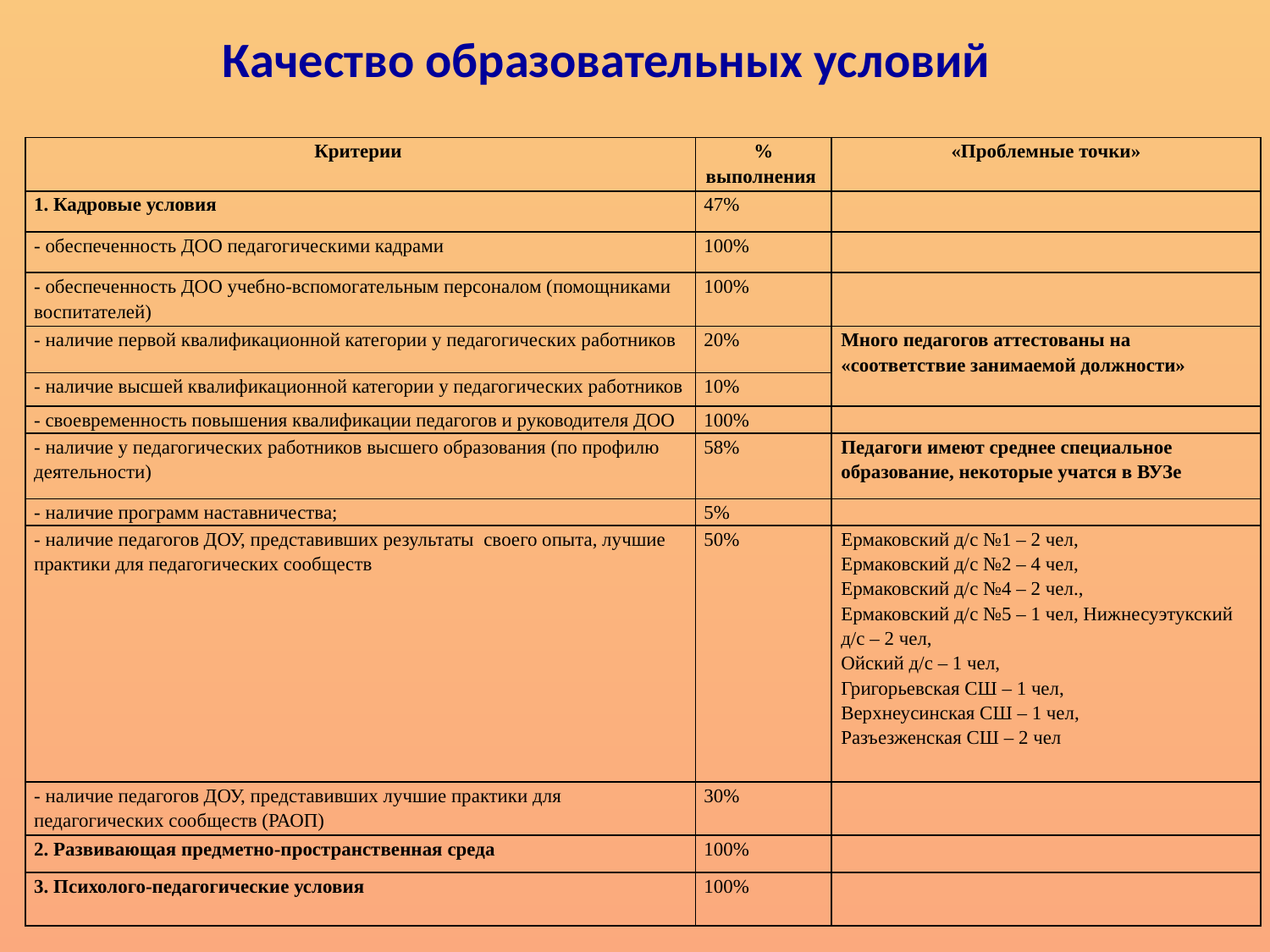

Качество образовательных условий

| Критерии | % выполнения | «Проблемные точки» |
| --- | --- | --- |
| 1. Кадровые условия | 47% |  |
| - обеспеченность ДОО педагогическими кадрами | 100% |  |
| - обеспеченность ДОО учебно-вспомогательным персоналом (помощниками воспитателей) | 100% |  |
| - наличие первой квалификационной категории у педагогических работников | 20% | Много педагогов аттестованы на «соответствие занимаемой должности» |
| - наличие высшей квалификационной категории у педагогических работников | 10% |  |
| - своевременность повышения квалификации педагогов и руководителя ДОО | 100% |  |
| - наличие у педагогических работников высшего образования (по профилю деятельности) | 58% | Педагоги имеют среднее специальное образование, некоторые учатся в ВУЗе |
| - наличие программ наставничества; | 5% |  |
| - наличие педагогов ДОУ, представивших результаты своего опыта, лучшие практики для педагогических сообществ | 50% | Ермаковский д/с №1 – 2 чел, Ермаковский д/с №2 – 4 чел, Ермаковский д/с №4 – 2 чел., Ермаковский д/с №5 – 1 чел, Нижнесуэтукский д/с – 2 чел, Ойский д/с – 1 чел, Григорьевская СШ – 1 чел, Верхнеусинская СШ – 1 чел, Разъезженская СШ – 2 чел |
| - наличие педагогов ДОУ, представивших лучшие практики для педагогических сообществ (РАОП) | 30% |  |
| 2. Развивающая предметно-пространственная среда | 100% |  |
| 3. Психолого-педагогические условия | 100% |  |